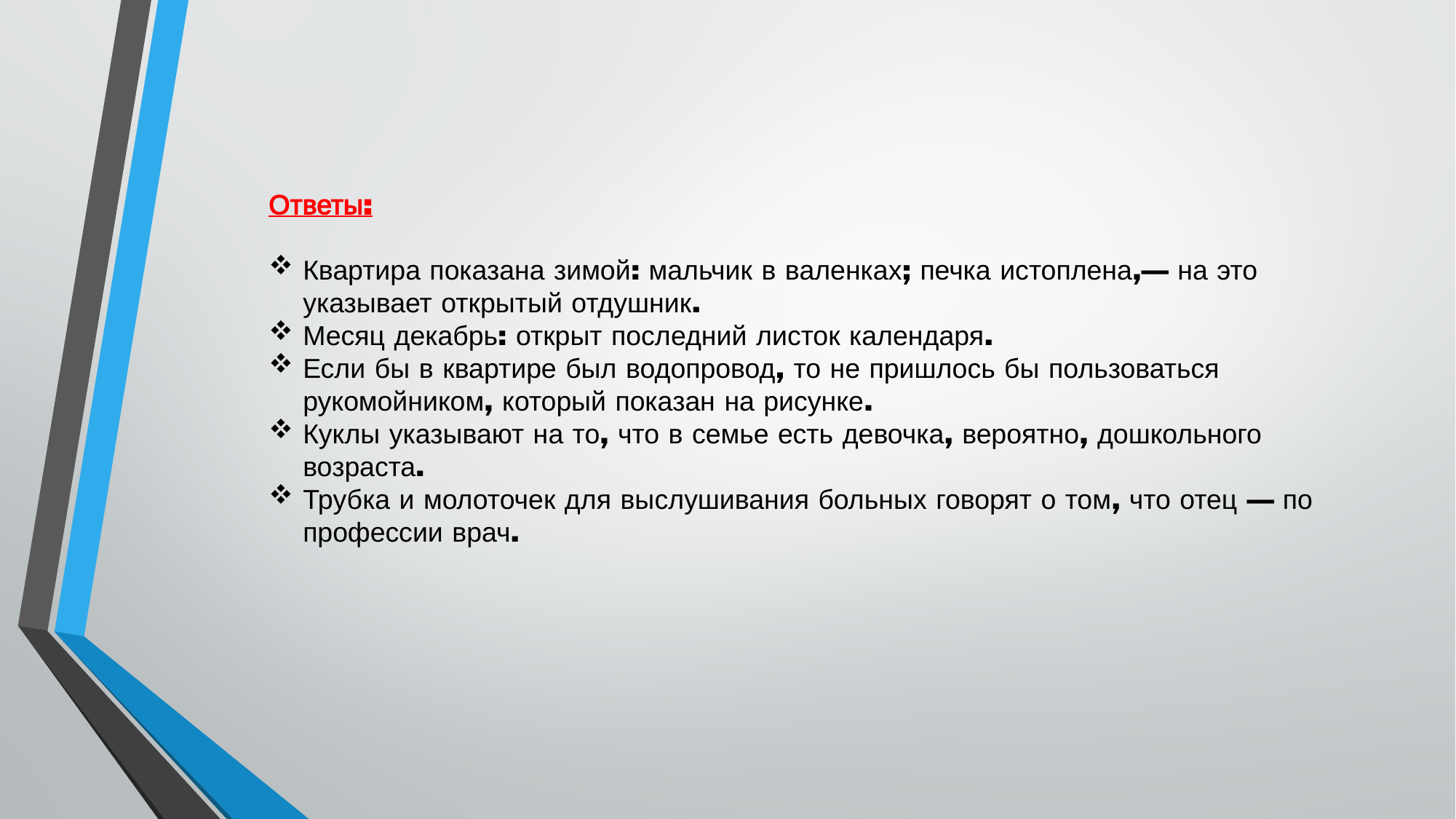

Ответы:

Квартира показана зимой: мальчик в валенках; печка истоплена,— на это указывает открытый отдушник.
Месяц декабрь: открыт последний листок календаря.
Если бы в квартире был водопровод, то не пришлось бы пользоваться рукомойником, который показан на рисунке.
Куклы указывают на то, что в семье есть девочка, вероятно, дошкольного возраста.
Трубка и молоточек для выслушивания больных говорят о том, что отец — по профессии врач.